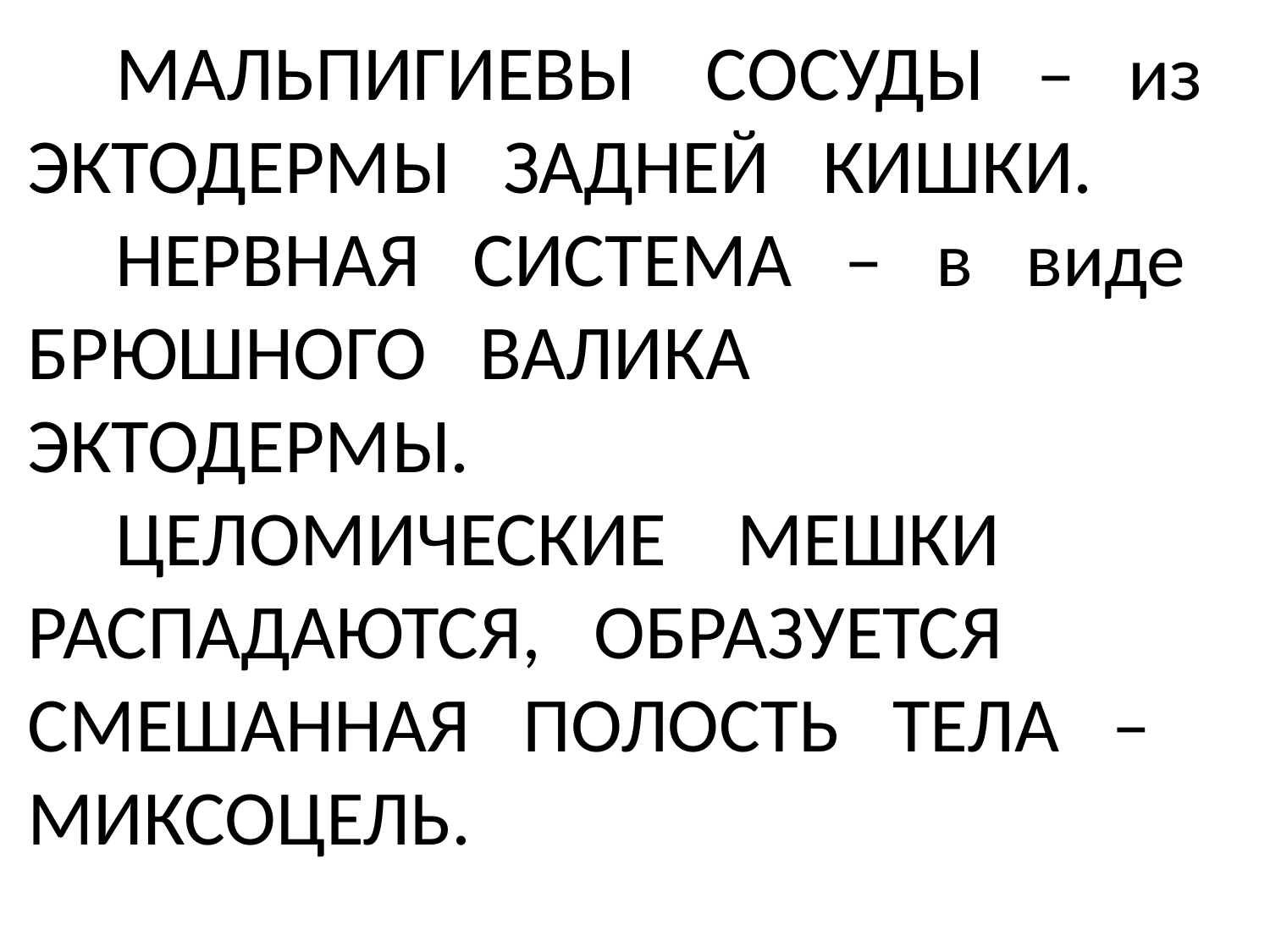

# МАЛЬПИГИЕВЫ    СОСУДЫ   –   из ЭКТОДЕРМЫ   ЗАДНЕЙ   КИШКИ. НЕРВНАЯ   СИСТЕМА   –   в   виде БРЮШНОГО   ВАЛИКА   ЭКТОДЕРМЫ. ЦЕЛОМИЧЕСКИЕ    МЕШКИ   РАСПА­ДАЮТСЯ,   ОБРАЗУЕТСЯ    СМЕШАННАЯ   ПОЛОСТЬ   ТЕЛА   – МИКСОЦЕЛЬ.